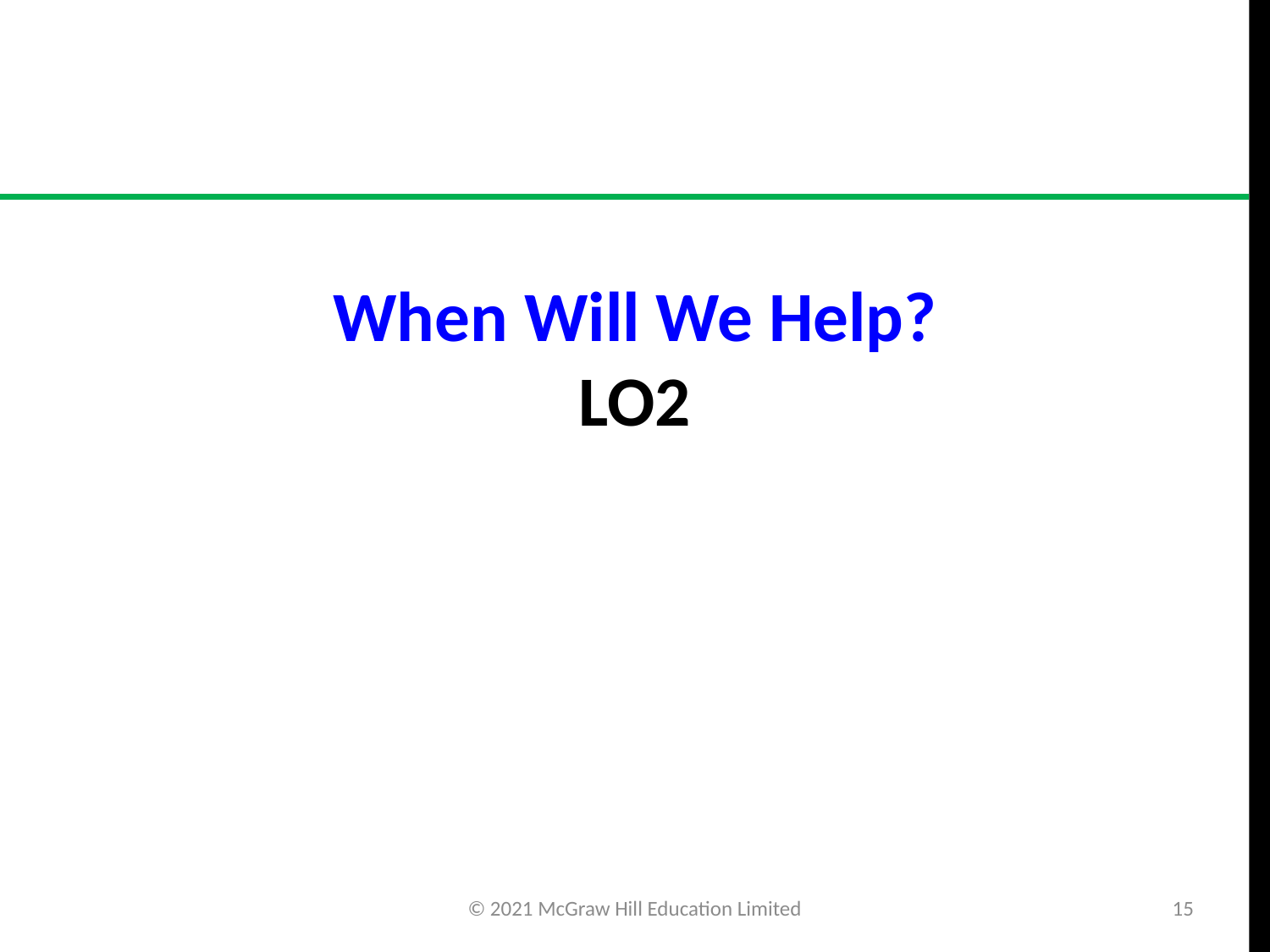

# When Will We Help? LO2

© 2021 McGraw Hill Education Limited
15